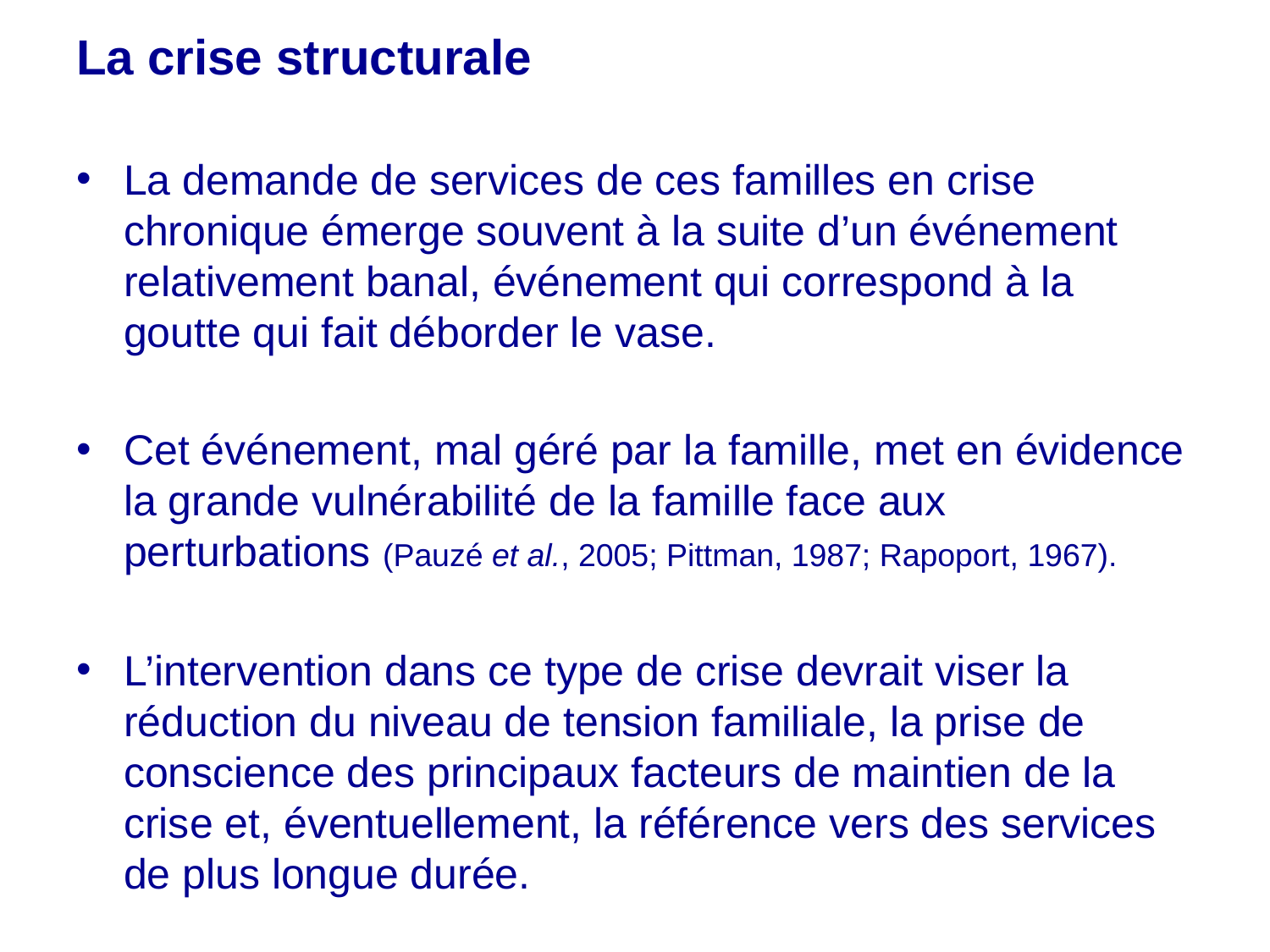

La crise structurale

La demande de services de ces familles en crise chronique émerge souvent à la suite d’un événement relativement banal, événement qui correspond à la goutte qui fait déborder le vase.

Cet événement, mal géré par la famille, met en évidence la grande vulnérabilité de la famille face aux perturbations (Pauzé et al., 2005; Pittman, 1987; Rapoport, 1967).

L’intervention dans ce type de crise devrait viser la réduction du niveau de tension familiale, la prise de conscience des principaux facteurs de maintien de la crise et, éventuellement, la référence vers des services de plus longue durée.